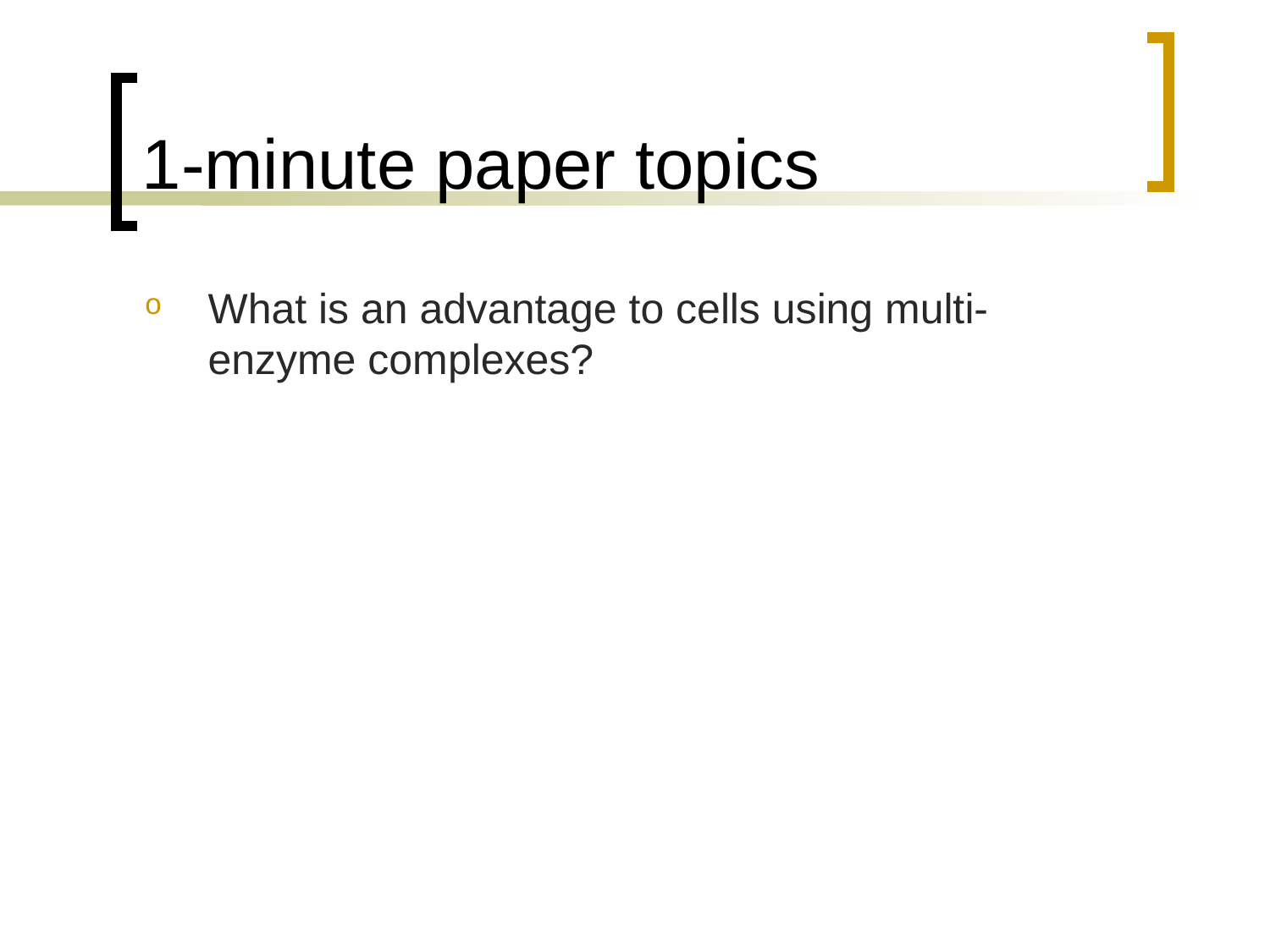

# 1-minute paper topics
What is an advantage to cells using multi-enzyme complexes?